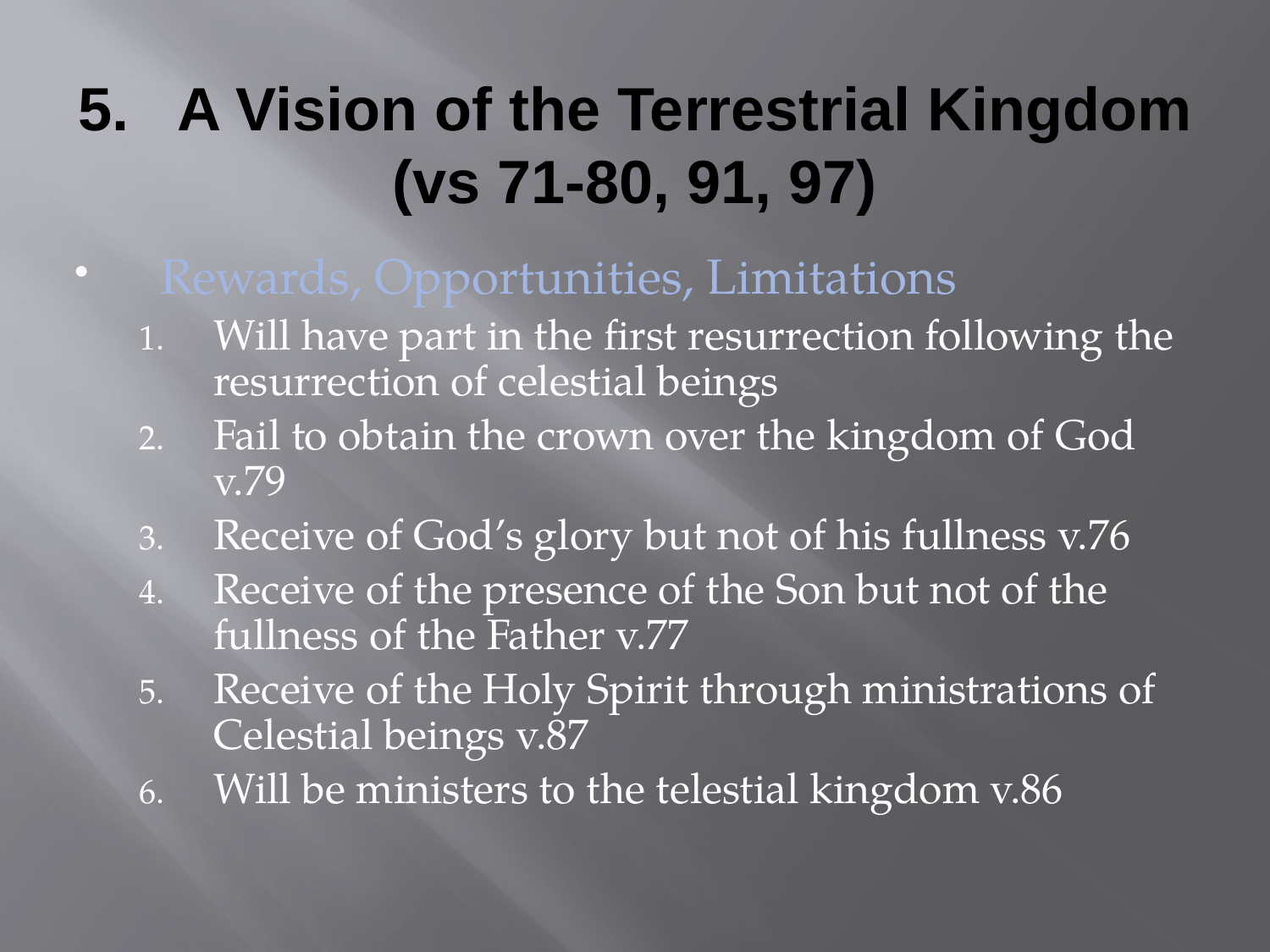

# 5.   A Vision of the Terrestrial Kingdom (vs 71-80, 91, 97)
Rewards, Opportunities, Limitations
Will have part in the first resurrection following the resurrection of celestial beings
Fail to obtain the crown over the kingdom of God v.79
Receive of God’s glory but not of his fullness v.76
Receive of the presence of the Son but not of the fullness of the Father v.77
Receive of the Holy Spirit through ministrations of Celestial beings v.87
Will be ministers to the telestial kingdom v.86